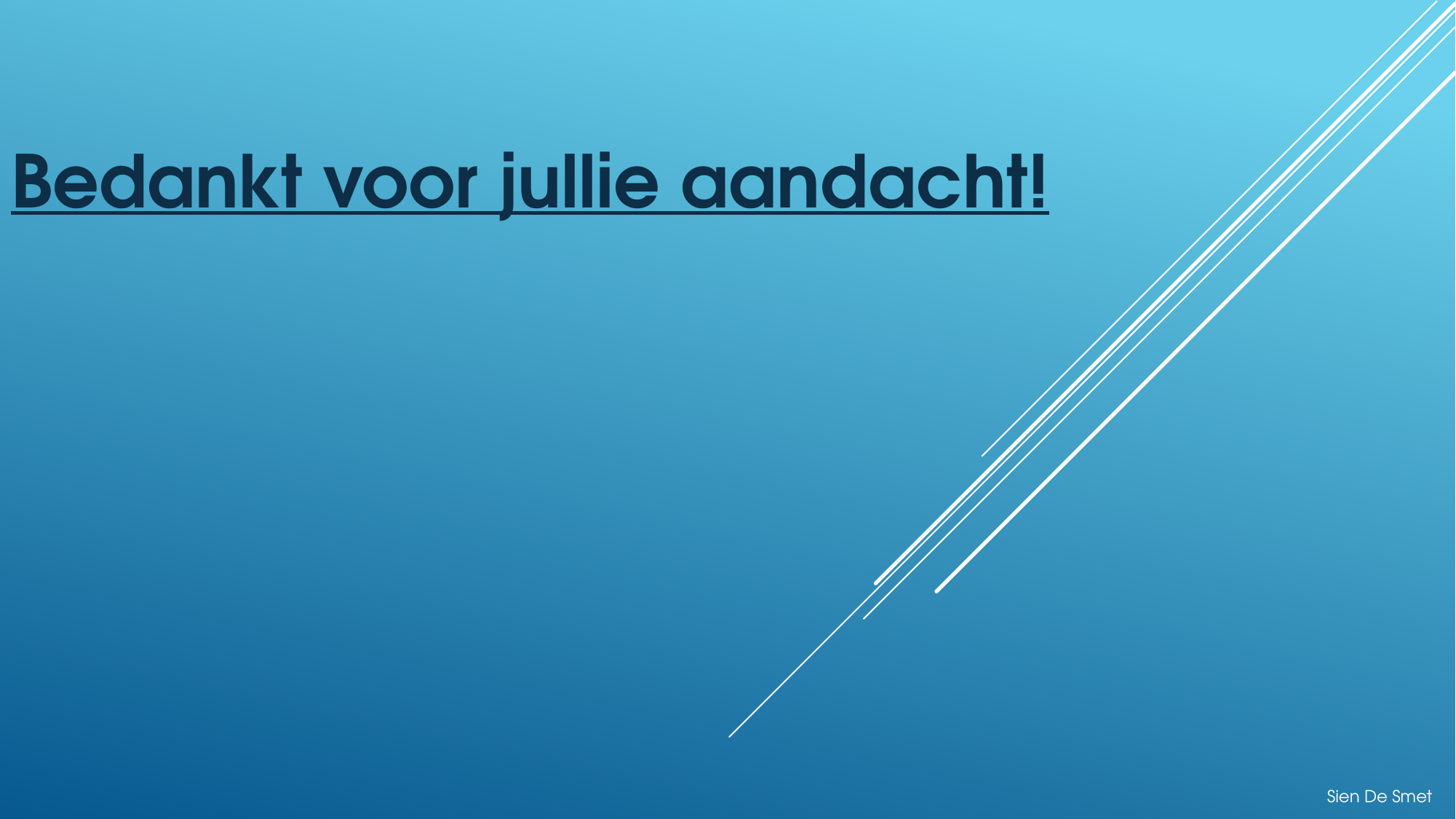

Bedankt voor jullie aandacht!
Sien De Smet